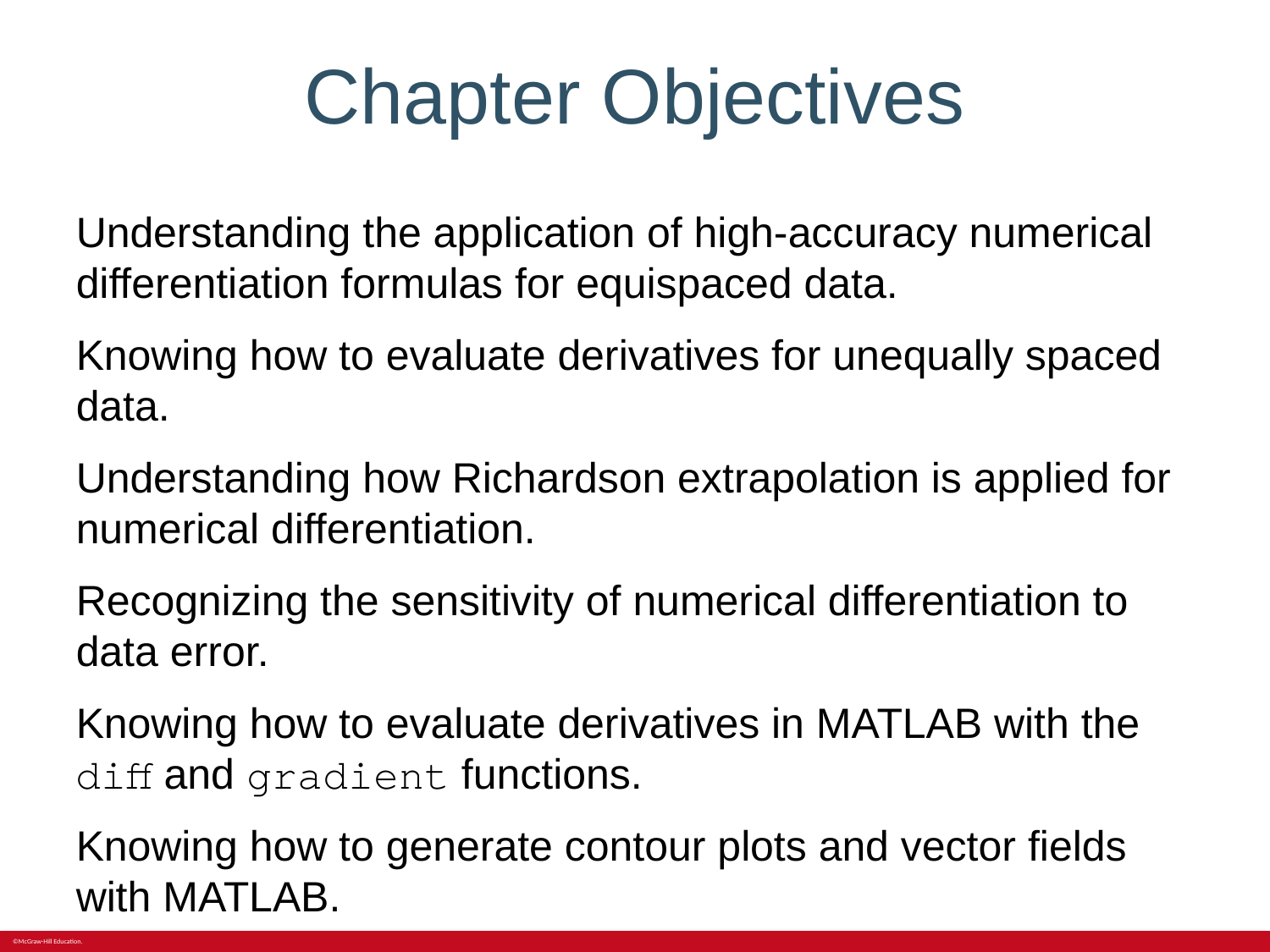

# Chapter Objectives
Understanding the application of high-accuracy numerical differentiation formulas for equispaced data.
Knowing how to evaluate derivatives for unequally spaced data.
Understanding how Richardson extrapolation is applied for numerical differentiation.
Recognizing the sensitivity of numerical differentiation to data error.
Knowing how to evaluate derivatives in MATLAB with the diff and gradient functions.
Knowing how to generate contour plots and vector fields with MATLAB.